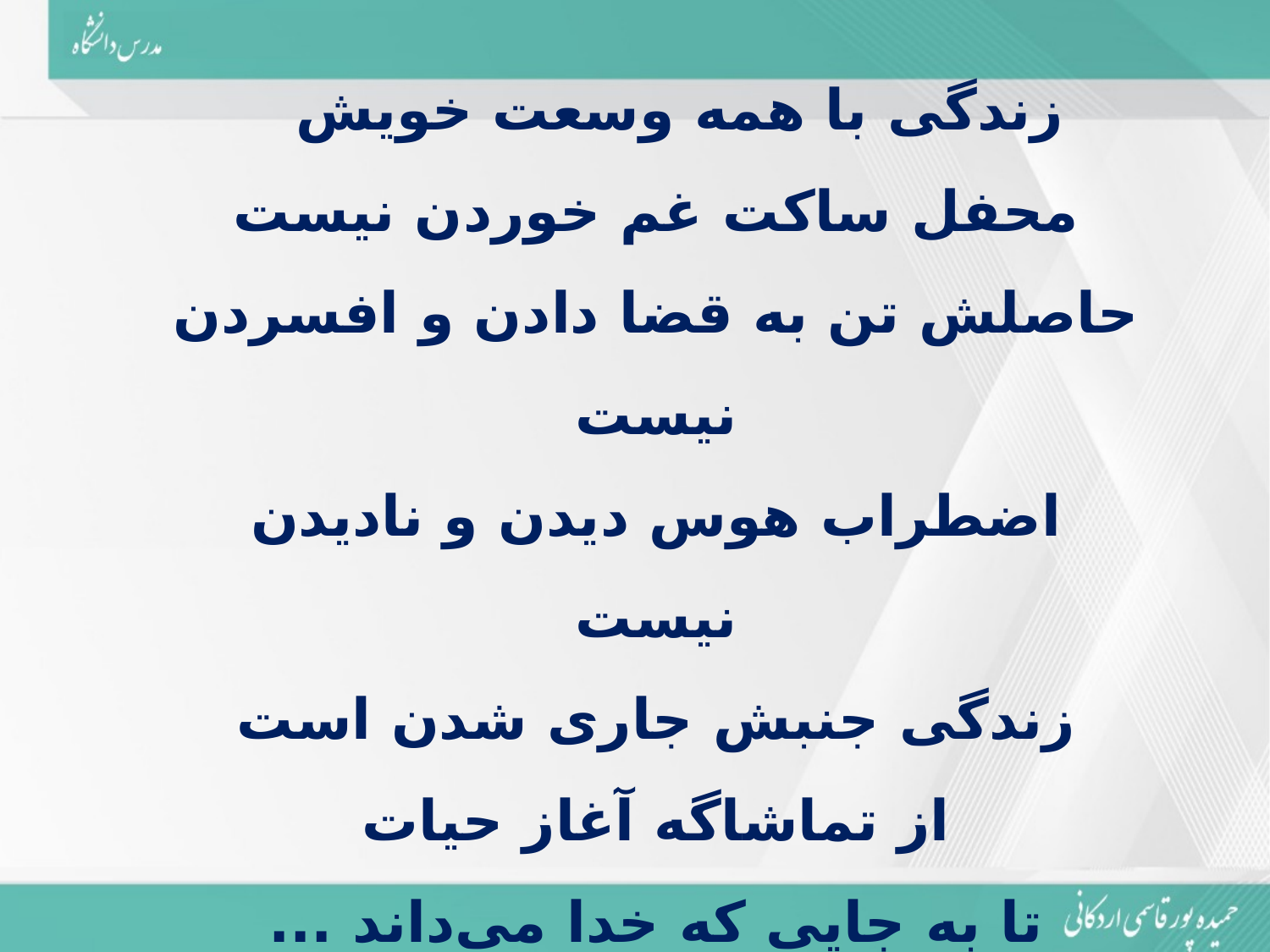

زندگی با همه وسعت خویش
محفل ساکت غم خوردن نیست
حاصلش تن به قضا دادن و افسردن نیست
اضطراب هوس دیدن و نادیدن نیست
زندگی جنبش جاری شدن است
از تماشاگه آغاز حیات
تا به جایی که خدا می‌داند ...
درپناه حق موفق وپیروز باشید